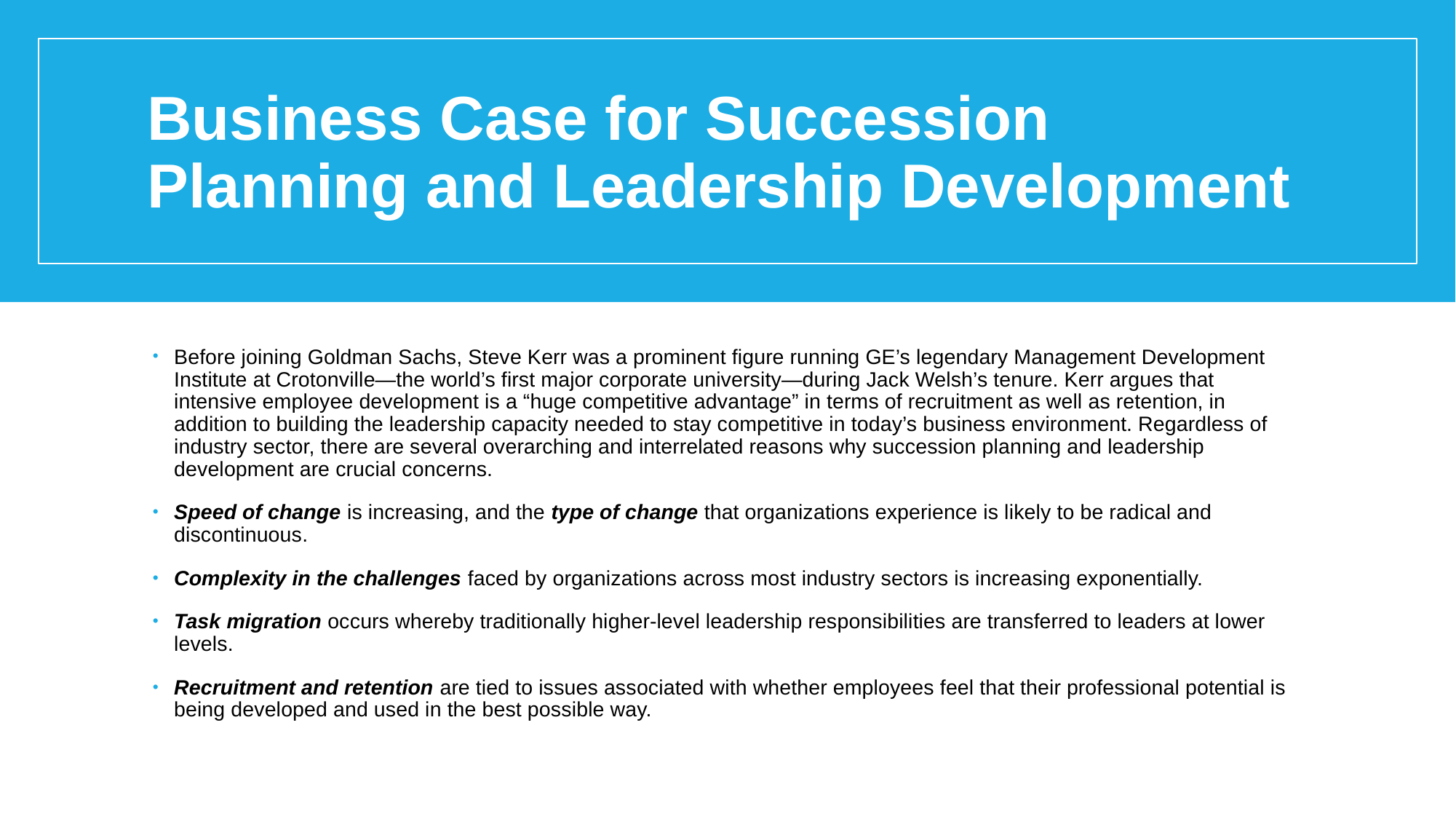

# Business Case for Succession Planning and Leadership Development

Before joining Goldman Sachs, Steve Kerr was a prominent figure running GE’s legendary Management Development Institute at Crotonville—the world’s first major corporate university—during Jack Welsh’s tenure. Kerr argues that intensive employee development is a “huge competitive advantage” in terms of recruitment as well as retention, in addition to building the leadership capacity needed to stay competitive in today’s business environment. Regardless of industry sector, there are several overarching and interrelated reasons why succession planning and leadership development are crucial concerns.
Speed of change is increasing, and the type of change that organizations experience is likely to be radical and discontinuous.
Complexity in the challenges faced by organizations across most industry sectors is increasing exponentially.
Task migration occurs whereby traditionally higher-level leadership responsibilities are transferred to leaders at lower levels.
Recruitment and retention are tied to issues associated with whether employees feel that their professional potential is being developed and used in the best possible way.